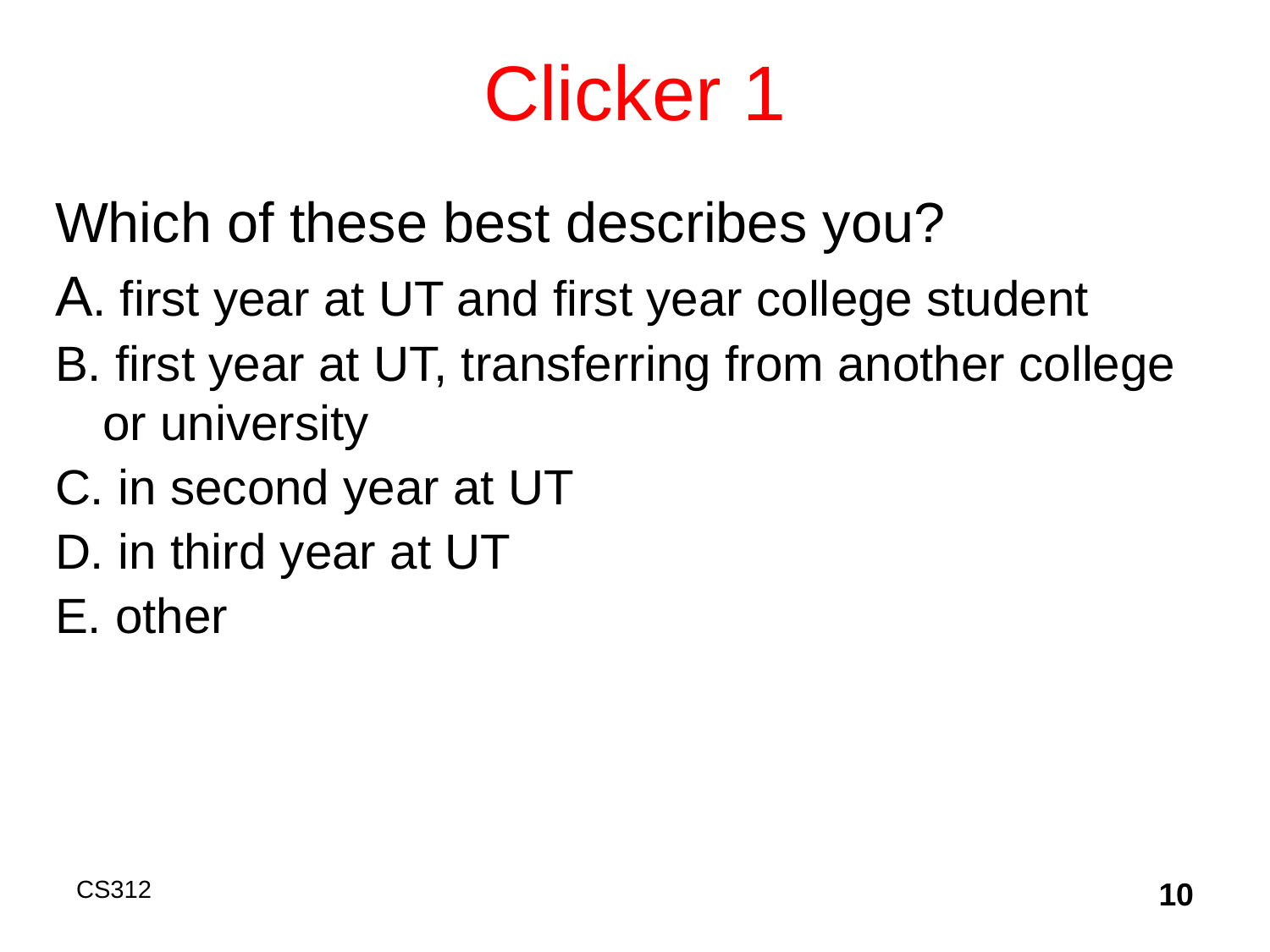

# Clicker 1
Which of these best describes you?
A. first year at UT and first year college student
B. first year at UT, transferring from another college or university
C. in second year at UT
D. in third year at UT
E. other
CS312
10